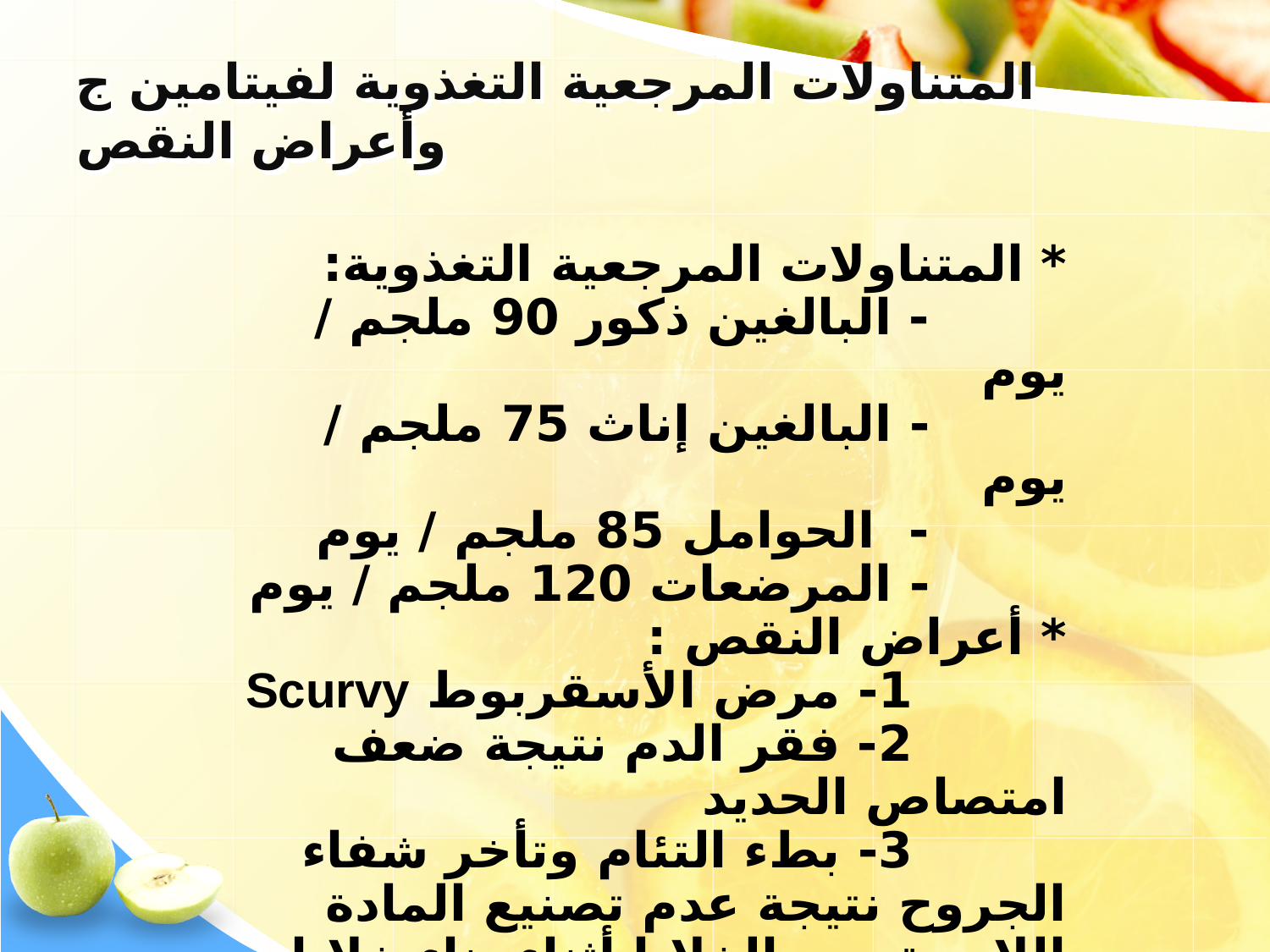

# المتناولات المرجعية التغذوية لفيتامين ج وأعراض النقص
* المتناولات المرجعية التغذوية:
        - البالغين ذكور 90 ملجم / يوم
        - البالغين إناث 75 ملجم / يوم
        -  الحوامل 85 ملجم / يوم
        - المرضعات 120 ملجم / يوم
* أعراض النقص :
         1- مرض الأسقربوط Scurvy
         2- فقر الدم نتيجة ضعف امتصاص الحديد
         3- بطء التئام وتأخر شفاء الجروح نتيجة عدم تصنيع المادة اللاحمة بين الخلايا أثناء بناء خلايا جديدة